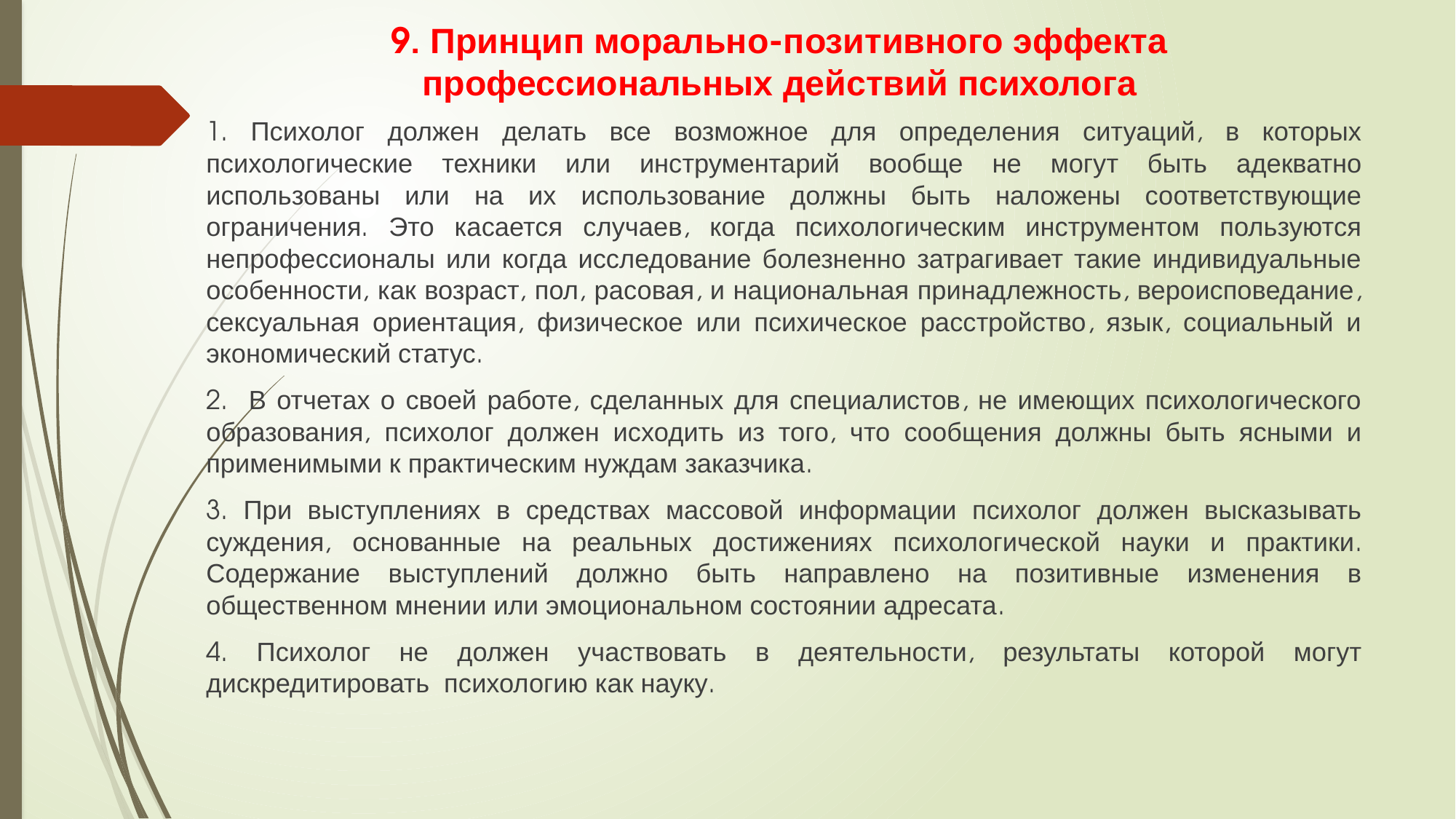

# 9. Принцип морально-позитивного эффекта профессиональных действий психолога
1. Психолог должен делать все возмож­ное для определения ситуаций, в которых психологические техники или инструмен­тарий вообще не могут быть адекватно использованы или на их использование должны быть наложены соответствующие ограничения. Это касается случаев, когда психологическим инструментом пользуют­ся непрофессионалы или когда исследова­ние болезненно затрагивает такие индиви­дуальные особенности, как возраст, пол, расовая, и национальная принадлежность, вероисповедание, сексуальная ориентация, физическое или психическое расстройство, язык, социальный и экономический статус.
2.  В отчетах о своей работе, сделанных для специалистов, не имеющих психоло­гического образования, психолог должен исходить из того, что сообщения должны быть ясными и применимыми к практи­ческим нуждам заказчика.
3. При выступлениях в средствах массо­вой информации психолог должен высказывать суждения, основанные на реальных достижениях психологической науки и прак­тики. Содержание выступлений должно быть направлено на позитивные измене­ния в общественном мнении или эмоцио­нальном состоянии адресата.
4. Психолог не должен участвовать в деятельности, результаты которой могут дискредитировать  психологию как науку.